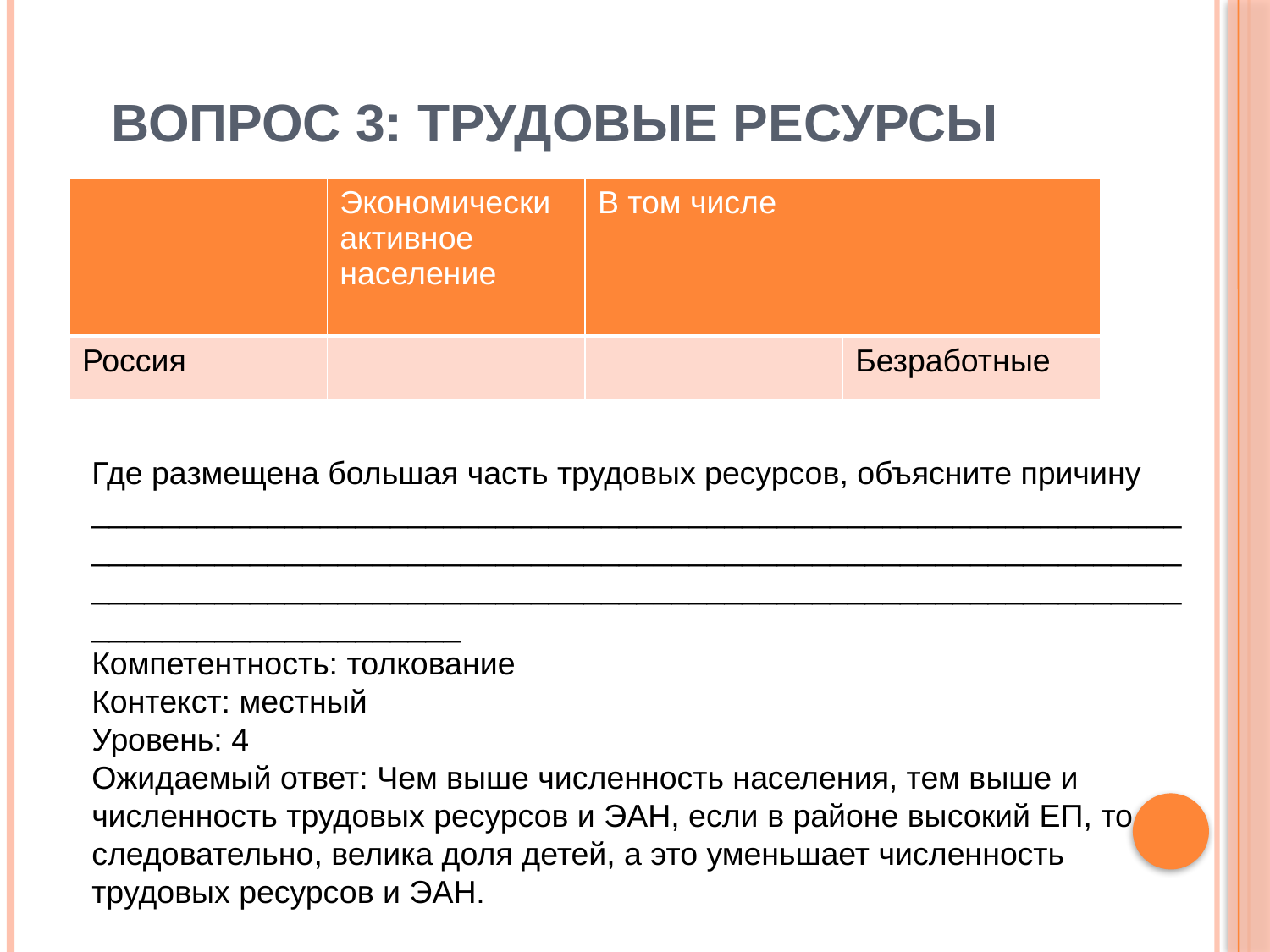

# Вопрос 3: Трудовые ресурсы
|  | Экономически активное население | В том числе |  |
| --- | --- | --- | --- |
| Россия |  |  | Безработные |
Где размещена большая часть трудовых ресурсов, объясните причину
_______________________________________________________________________________________________________________________________________________________________________________________________________________
Компетентность: толкование
Контекст: местный
Уровень: 4
Ожидаемый ответ: Чем выше численность населения, тем выше и численность трудовых ресурсов и ЭАН, если в районе высокий ЕП, то следовательно, велика доля детей, а это уменьшает численность трудовых ресурсов и ЭАН.